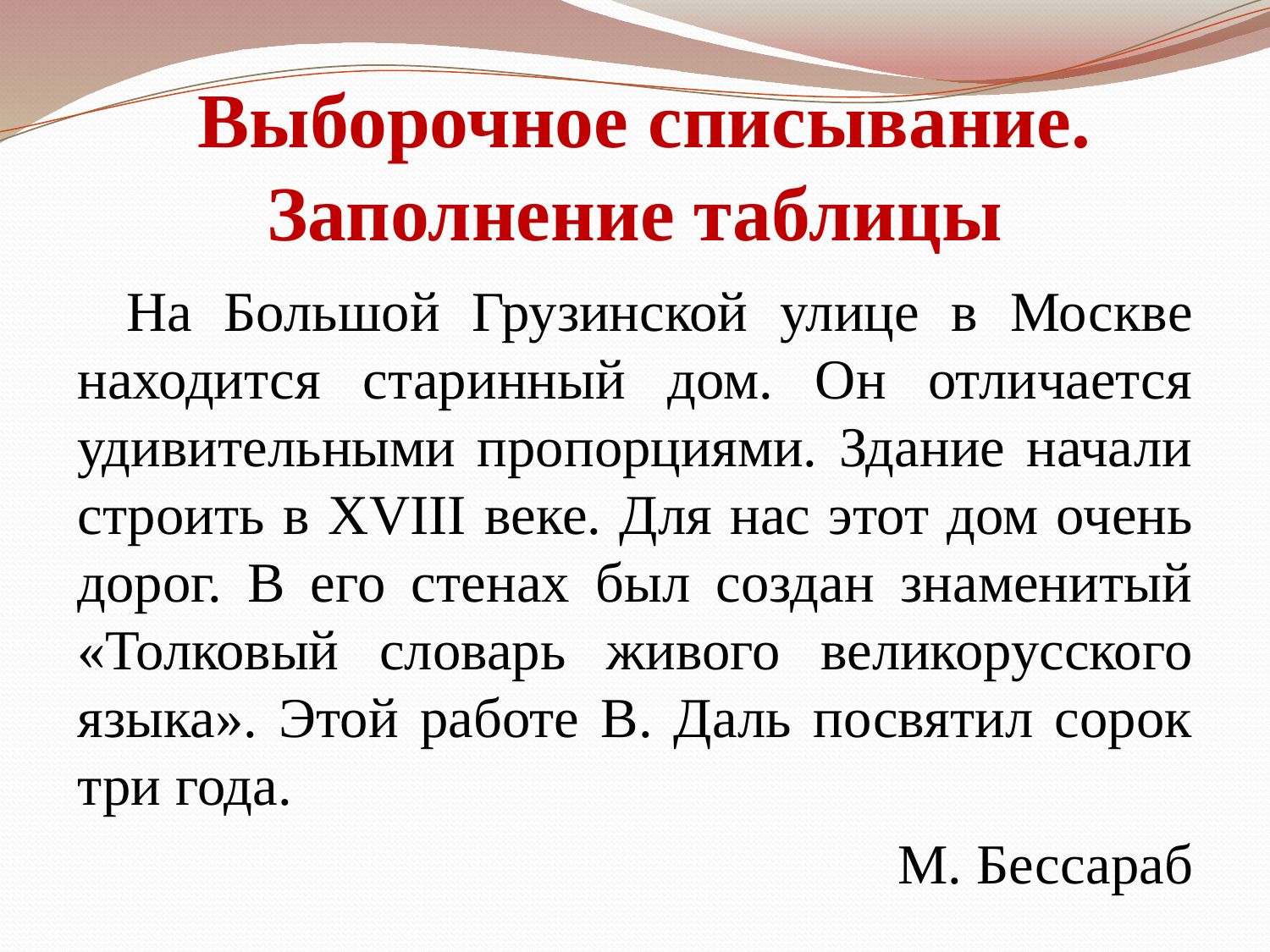

# Выборочное списывание. Заполнение таблицы
На Большой Грузинской улице в Москве находится старинный дом. Он отличается удивительными пропорциями. Здание начали строить в XVIII веке. Для нас этот дом очень дорог. В его стенах был создан знаменитый «Толковый словарь живого великорусского языка». Этой работе В. Даль посвятил сорок три года.
М. Бессараб